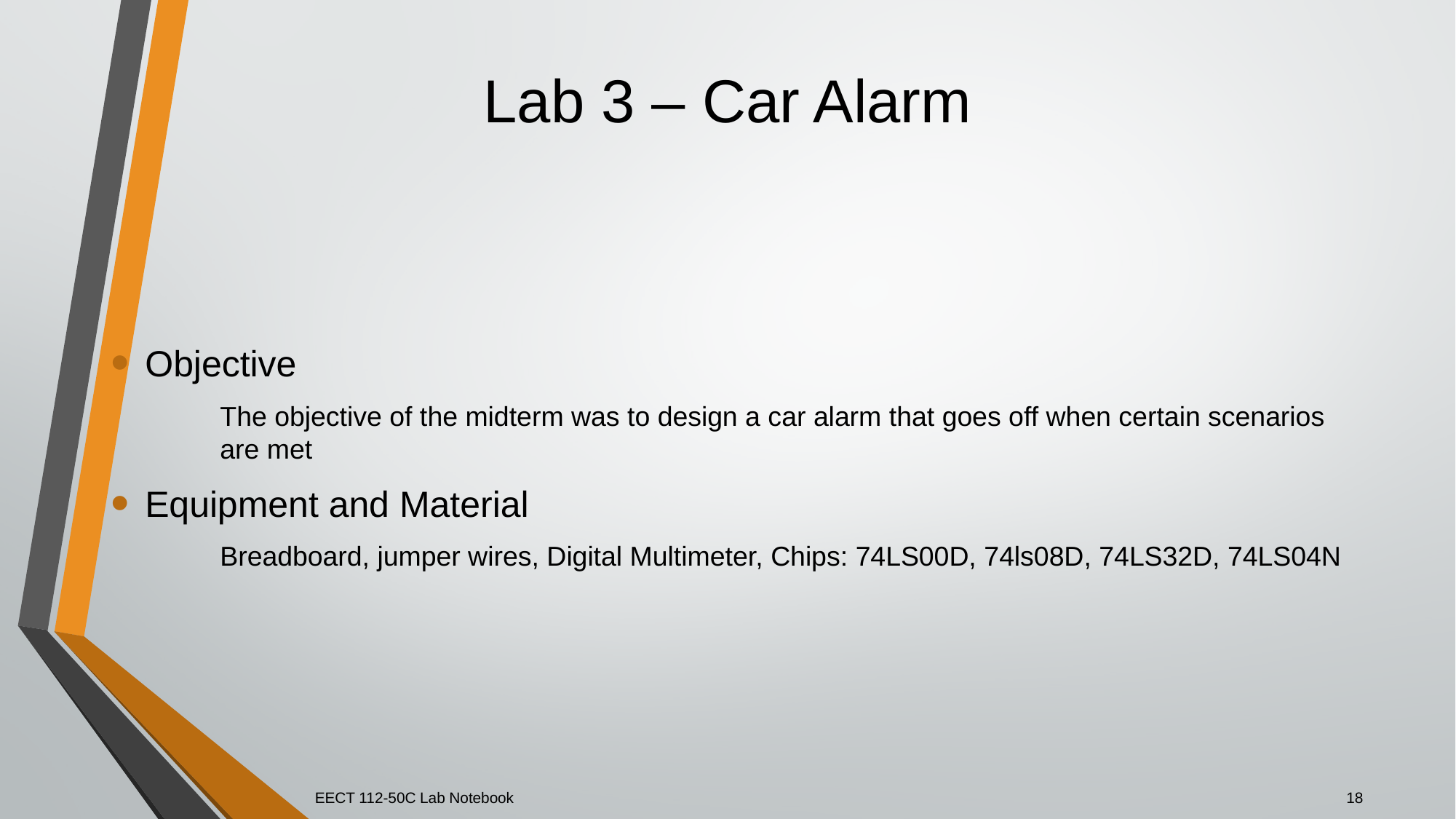

# Lab 3 – Car Alarm
Objective
The objective of the midterm was to design a car alarm that goes off when certain scenarios are met
Equipment and Material
Breadboard, jumper wires, Digital Multimeter, Chips: 74LS00D, 74ls08D, 74LS32D, 74LS04N
EECT 112-50C Lab Notebook
18